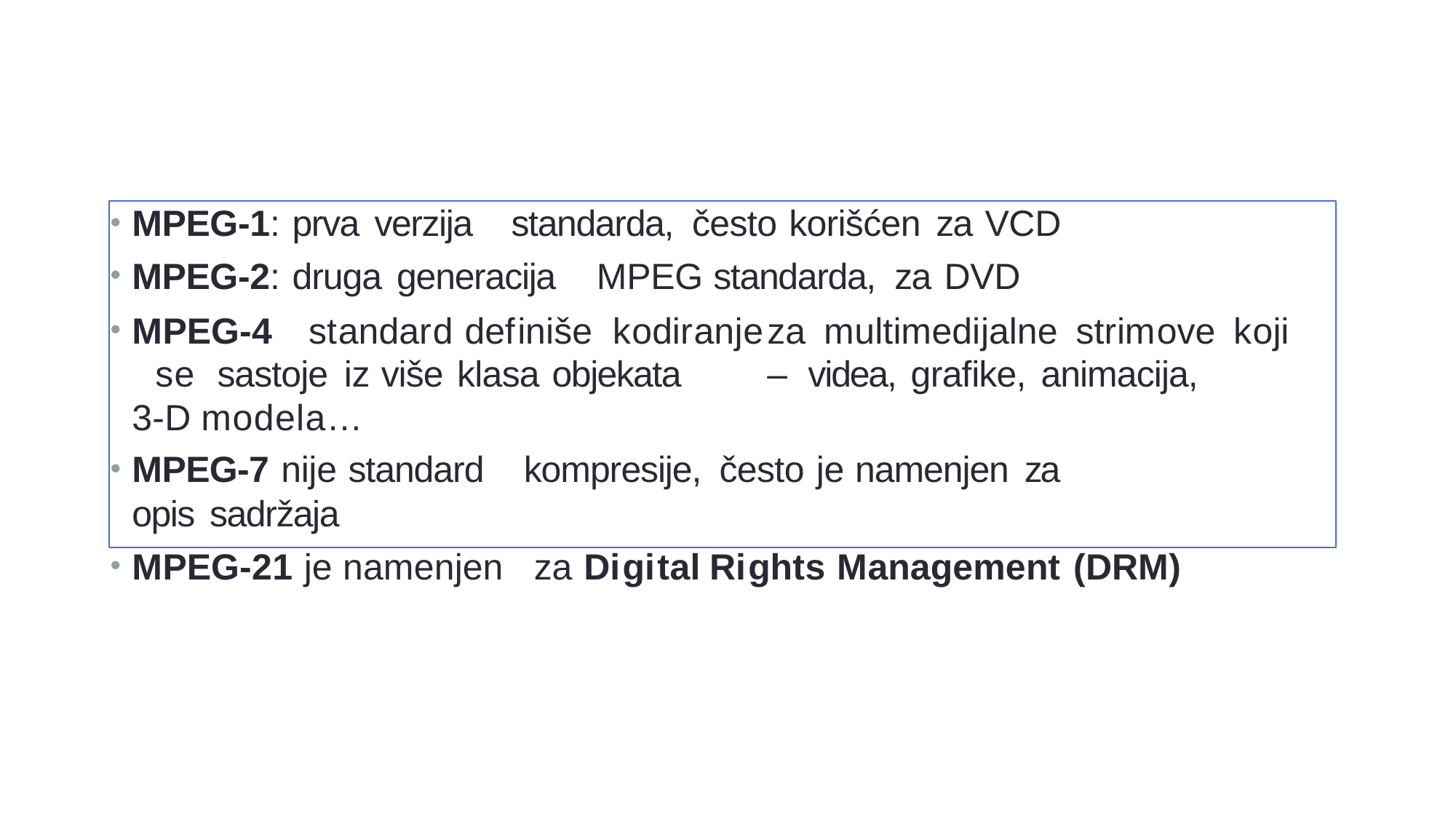

MPEG-1: prva verzija	standarda,	često korišćen za VCD
MPEG-2: druga generacija	MPEG standarda,	za DVD
MPEG-4	standard	definiše  kodiranje	za  multimedijalne  strimove  koji	se  sastoje iz više klasa objekata	– videa, grafike, animacija,	3-D modela…
MPEG-7 nije standard	kompresije,	često je namenjen za
opis sadržaja
MPEG-21 je namenjen	za Digital Rights Management (DRM)